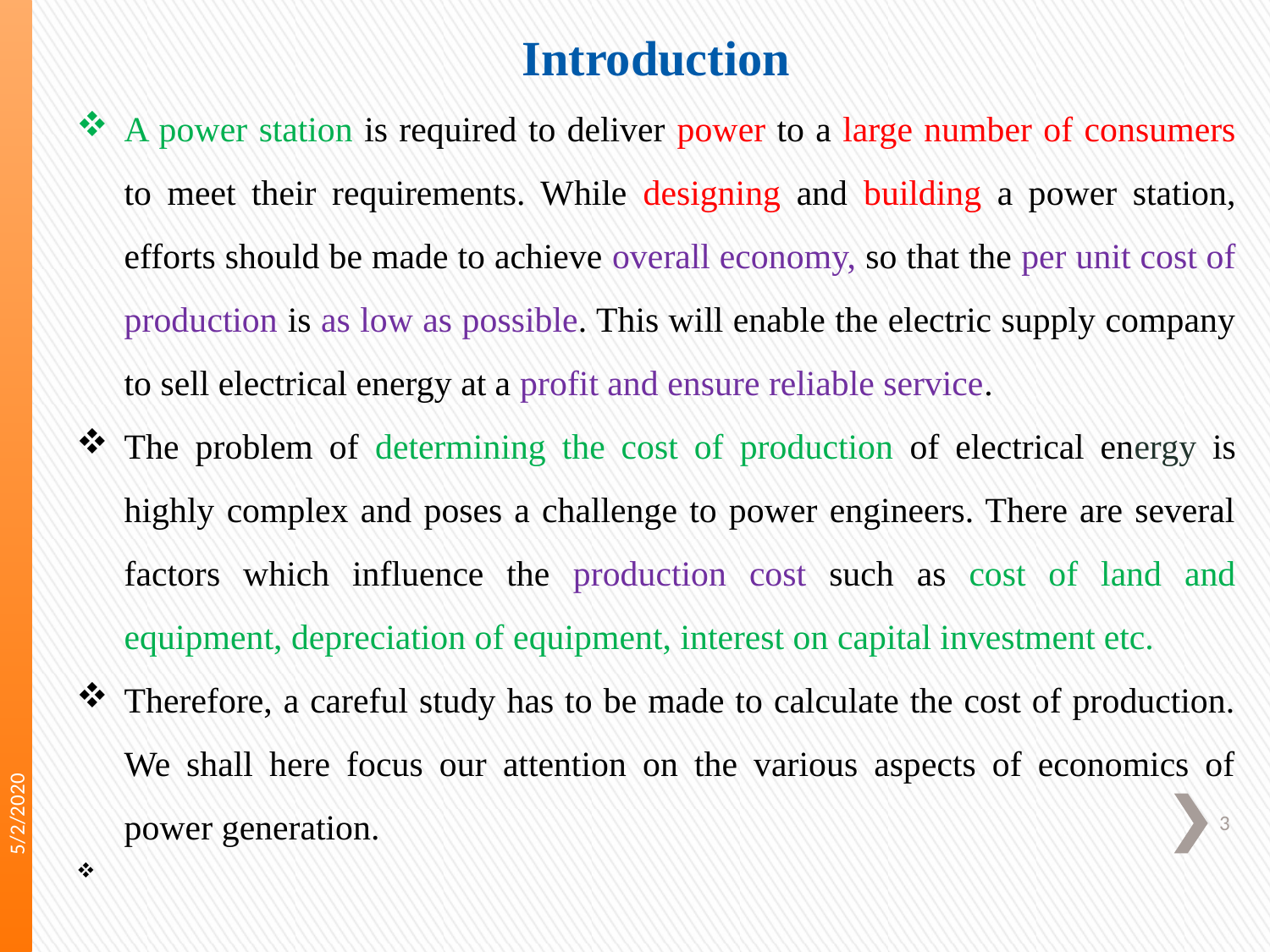

Introduction
A power station is required to deliver power to a large number of consumers to meet their requirements. While designing and building a power station, efforts should be made to achieve overall economy, so that the per unit cost of production is as low as possible. This will enable the electric supply company to sell electrical energy at a profit and ensure reliable service.
The problem of determining the cost of production of electrical energy is highly complex and poses a challenge to power engineers. There are several factors which influence the production cost such as cost of land and equipment, depreciation of equipment, interest on capital investment etc.
Therefore, a careful study has to be made to calculate the cost of production. We shall here focus our attention on the various aspects of economics of power generation.

5/2/2020
3